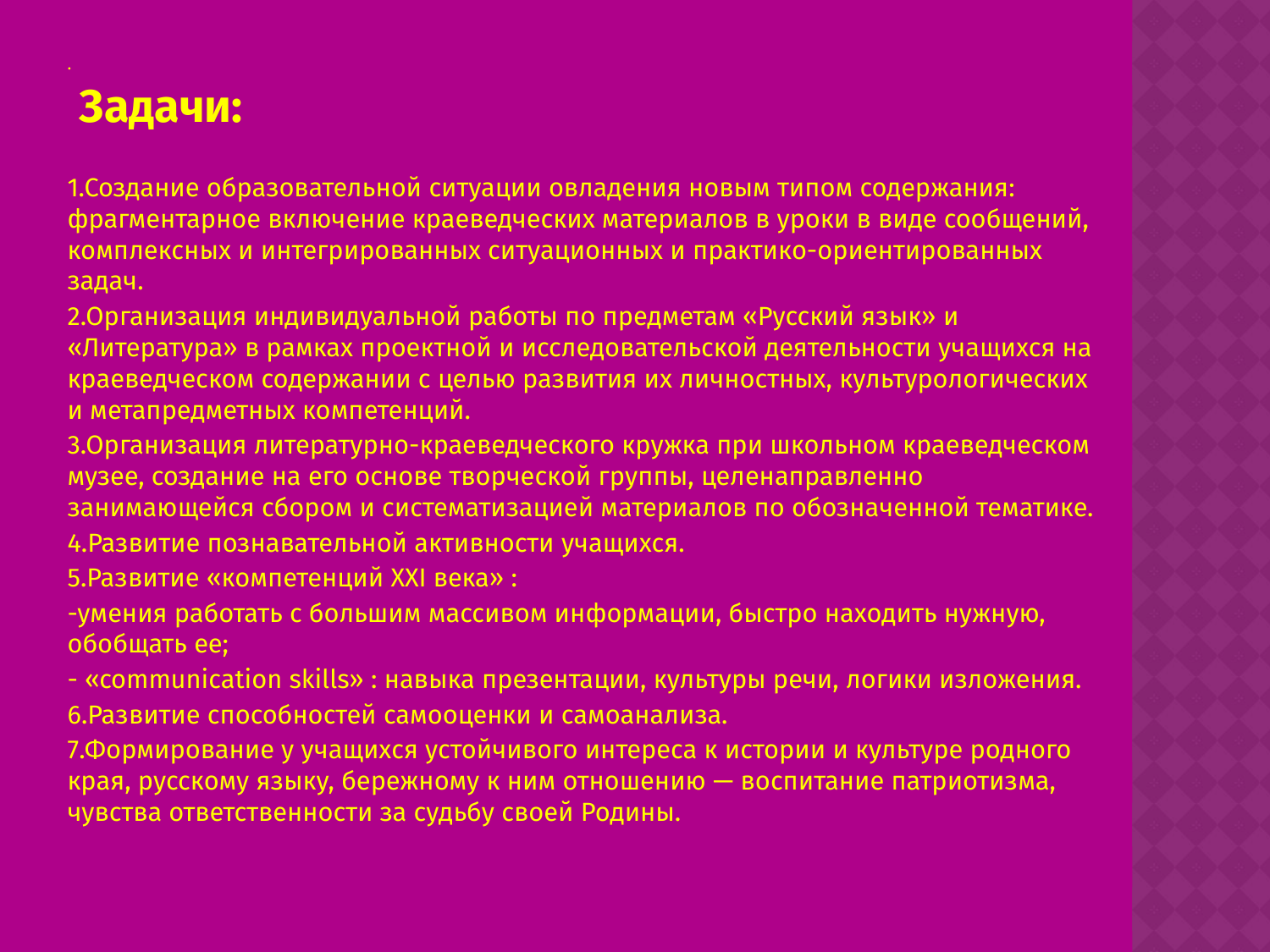

.
 Задачи:

1.Создание образовательной ситуации овладения новым типом содержания: фрагментарное включение краеведческих материалов в уроки в виде сообщений, комплексных и интегрированных ситуационных и практико-ориентированных задач.
2.Организация индивидуальной работы по предметам «Русский язык» и «Литература» в рамках проектной и исследовательской деятельности учащихся на краеведческом содержании с целью развития их личностных, культурологических и метапредметных компетенций.
3.Организация литературно-краеведческого кружка при школьном краеведческом музее, создание на его основе творческой группы, целенаправленно занимающейся сбором и систематизацией материалов по обозначенной тематике.
4.Развитие познавательной активности учащихся.
5.Развитие «компетенций XXI века» :
-умения работать с большим массивом информации, быстро находить нужную, обобщать ее;
- «communication skills» : навыка презентации, культуры речи, логики изложения.
6.Развитие способностей самооценки и самоанализа.
7.Формирование у учащихся устойчивого интереса к истории и культуре родного края, русскому языку, бережному к ним отношению — воспитание патриотизма, чувства ответственности за судьбу своей Родины.